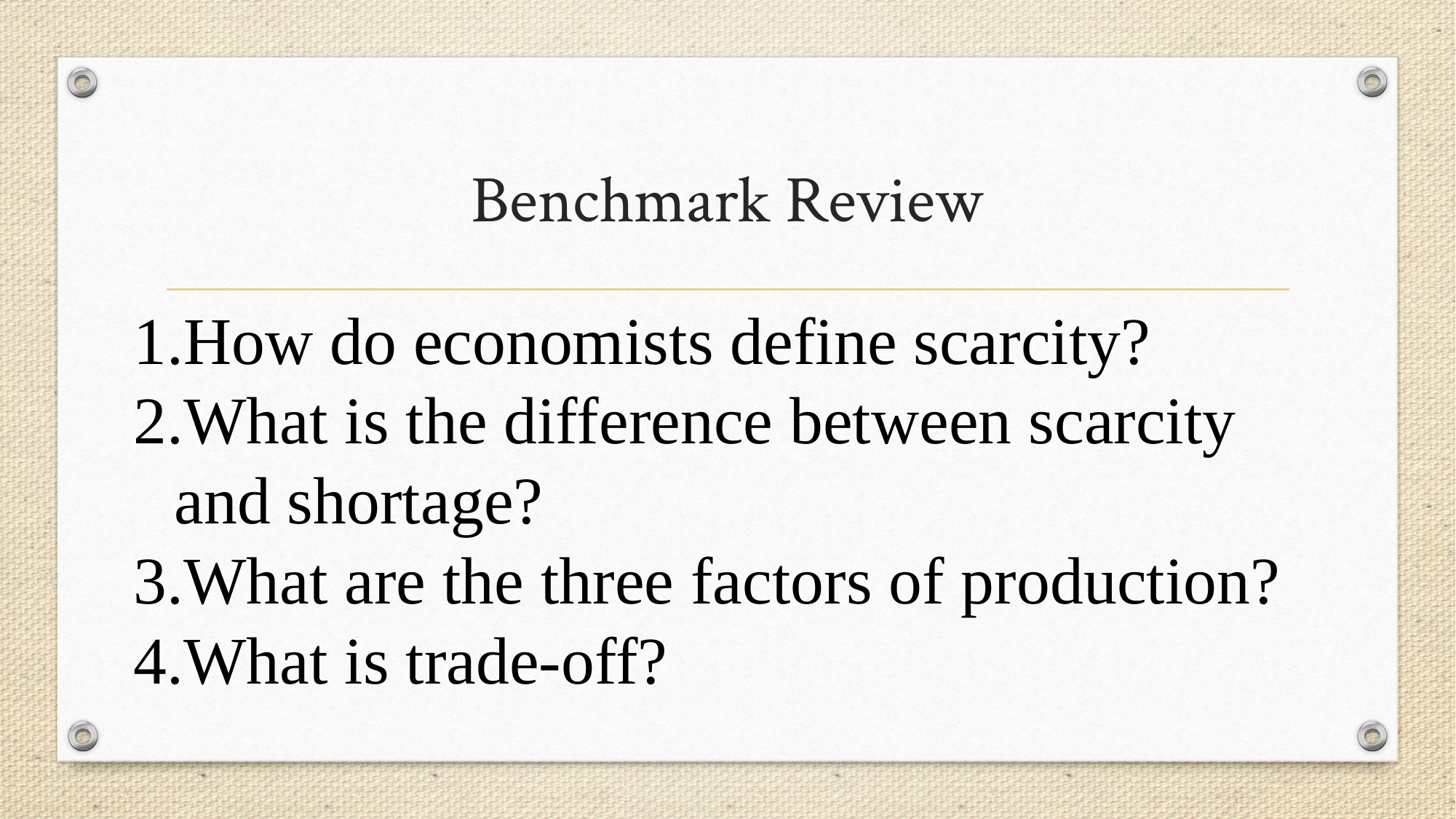

# Benchmark Review
How do economists define scarcity?
What is the difference between scarcity and shortage?
What are the three factors of production?
What is trade-off?